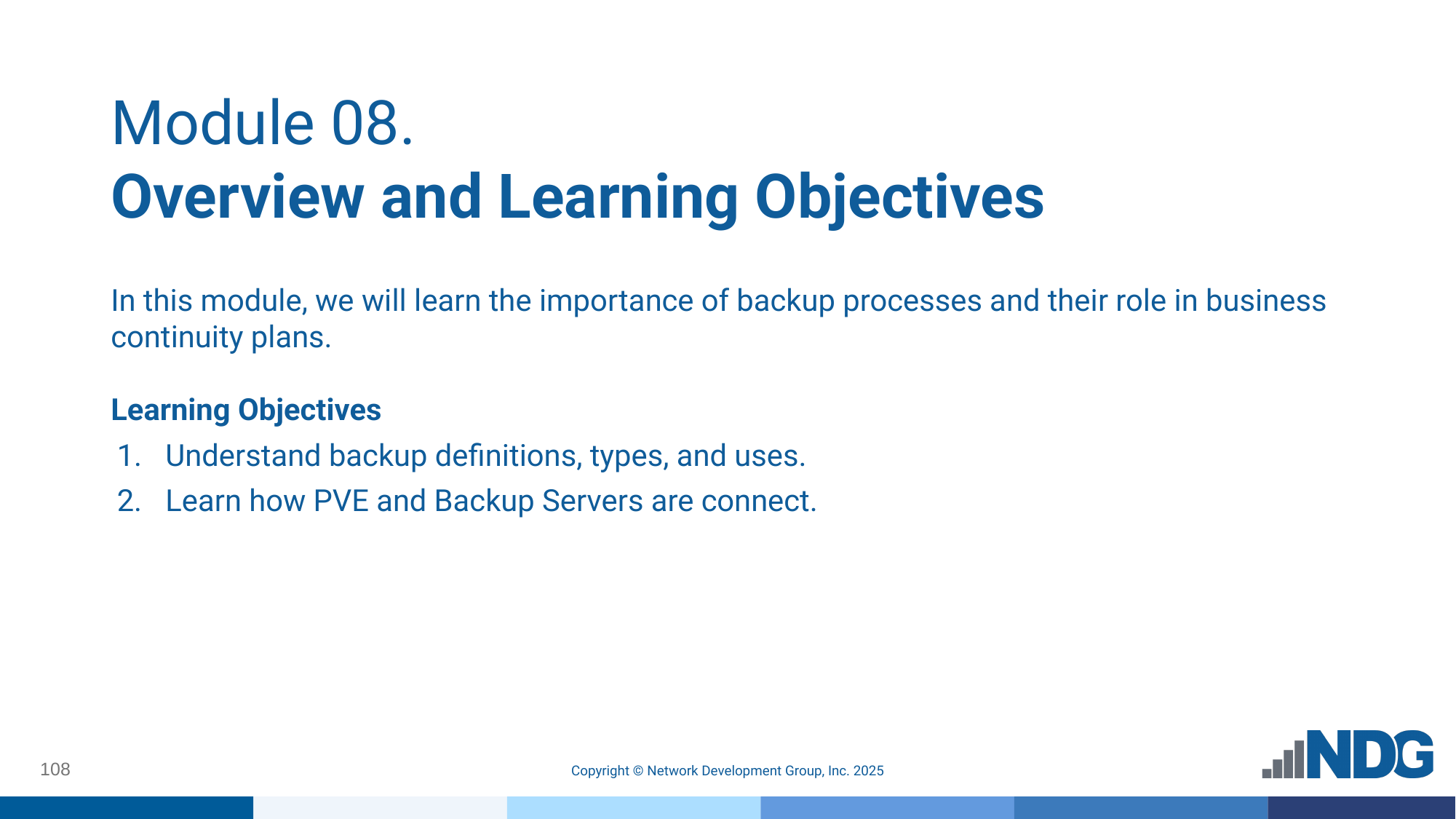

# Module 08.
Overview and Learning Objectives
In this module, we will learn the importance of backup processes and their role in business continuity plans.

Learning Objectives
Understand backup definitions, types, and uses.
Learn how PVE and Backup Servers are connect.